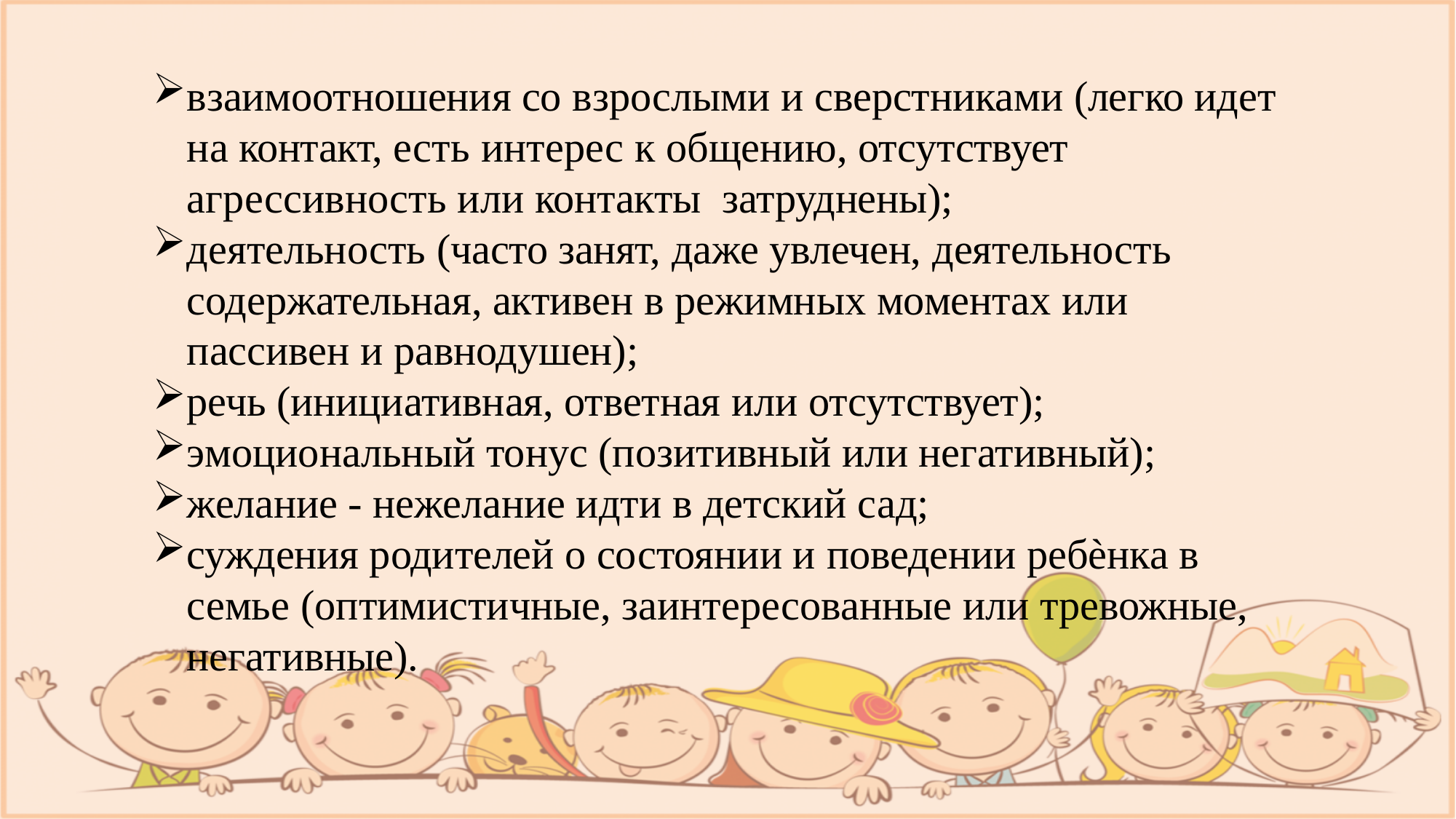

взаимоотношения со взрослыми и сверстниками (легко идет на контакт, есть интерес к общению, отсутствует агрессивность или контакты  затруднены);
деятельность (часто занят, даже увлечен, деятельность содержательная, активен в режимных моментах или пассивен и равнодушен);
речь (инициативная, ответная или отсутствует);
эмоциональный тонус (позитивный или негативный);
желание - нежелание идти в детский сад;
суждения родителей о состоянии и поведении ребѐнка в семье (оптимистичные, заинтересованные или тревожные, негативные).